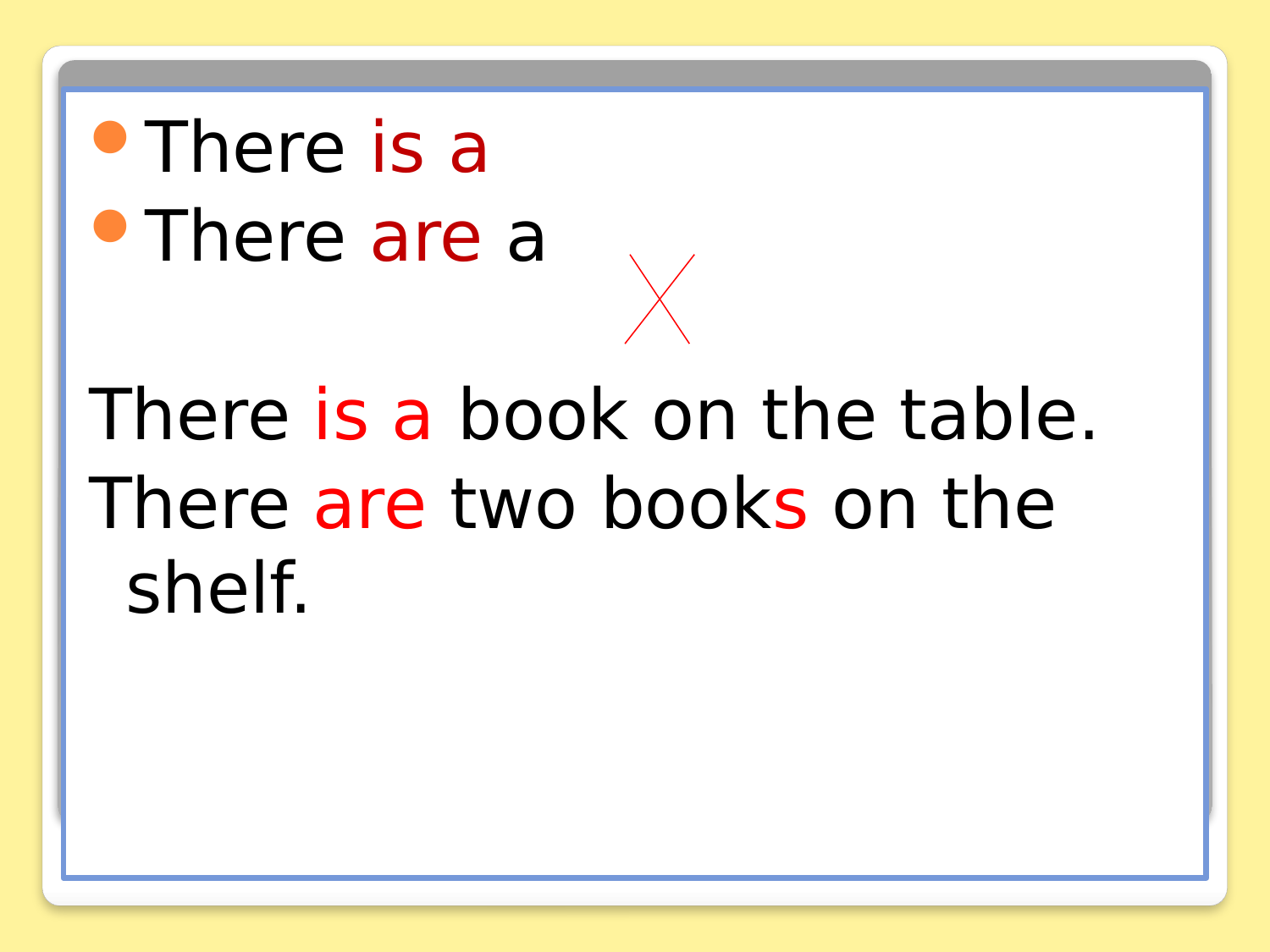

There is a
There are a

There is a book on the table.
There are two books on the shelf.